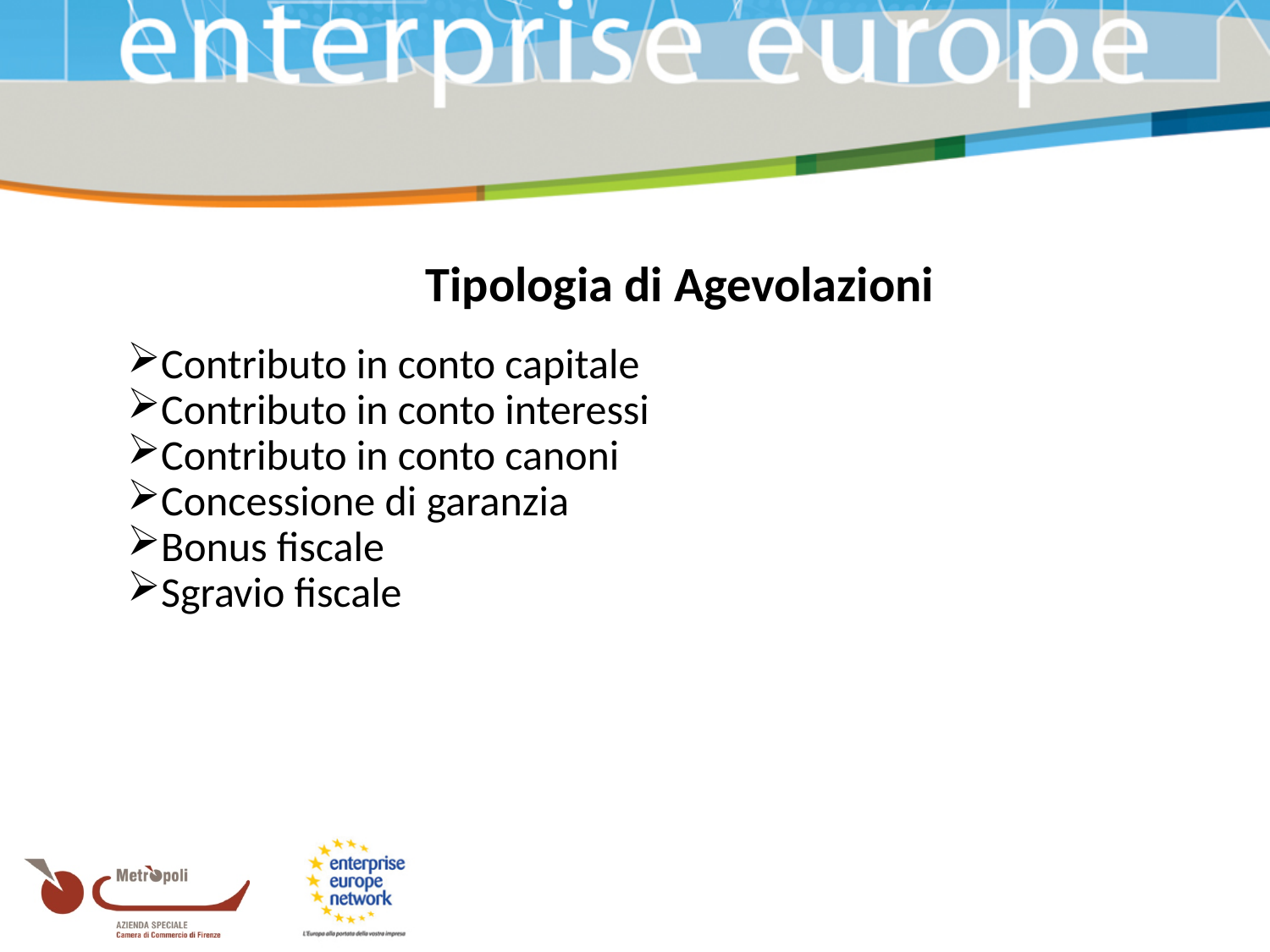

Tipologia di Agevolazioni
Contributo in conto capitale
Contributo in conto interessi
Contributo in conto canoni
Concessione di garanzia
Bonus fiscale
Sgravio fiscale